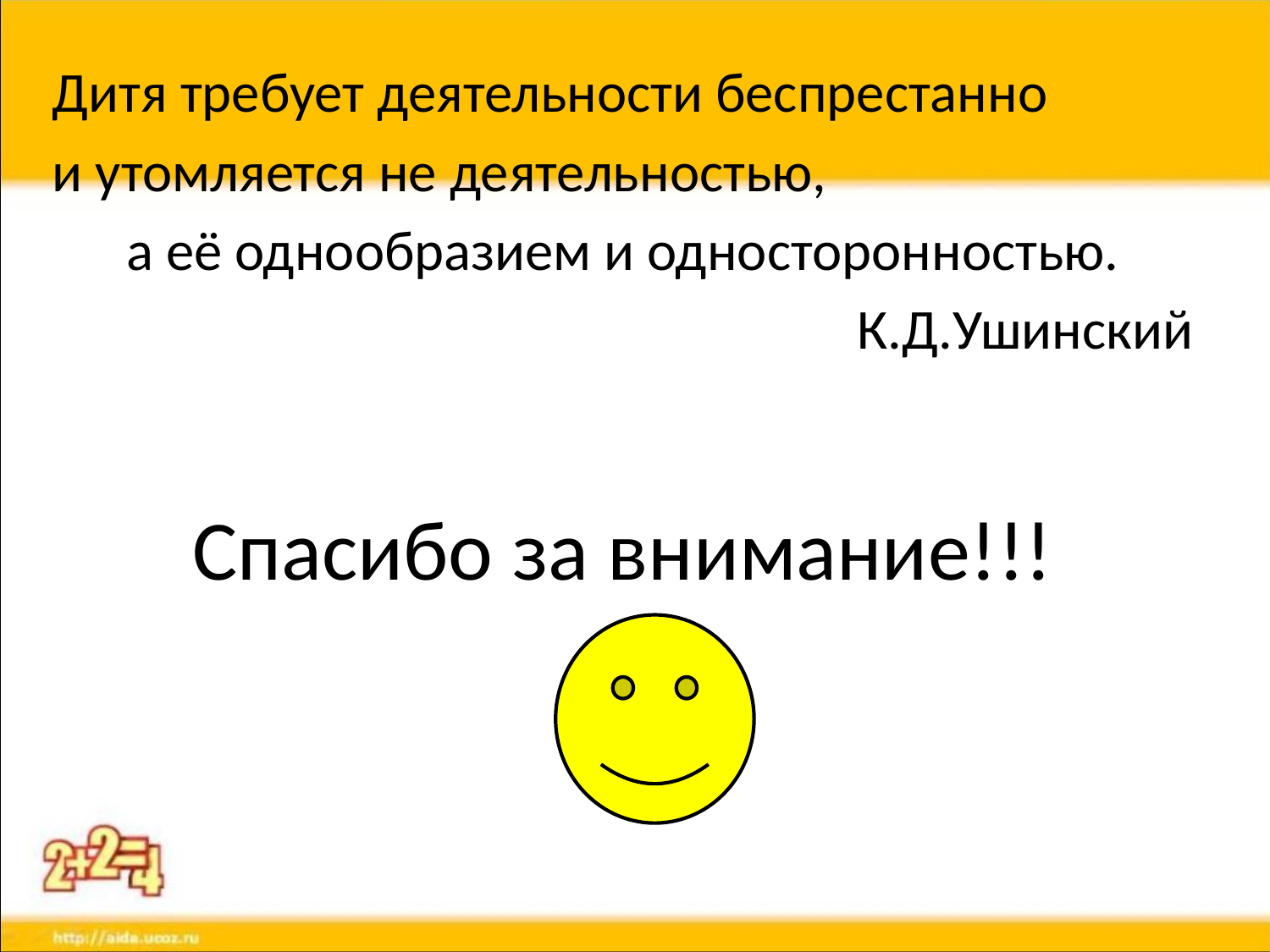

Дитя требует деятельности беспрестанно
и утомляется не деятельностью,
а её однообразием и односторонностью.
К.Д.Ушинский

Спасибо за внимание!!!